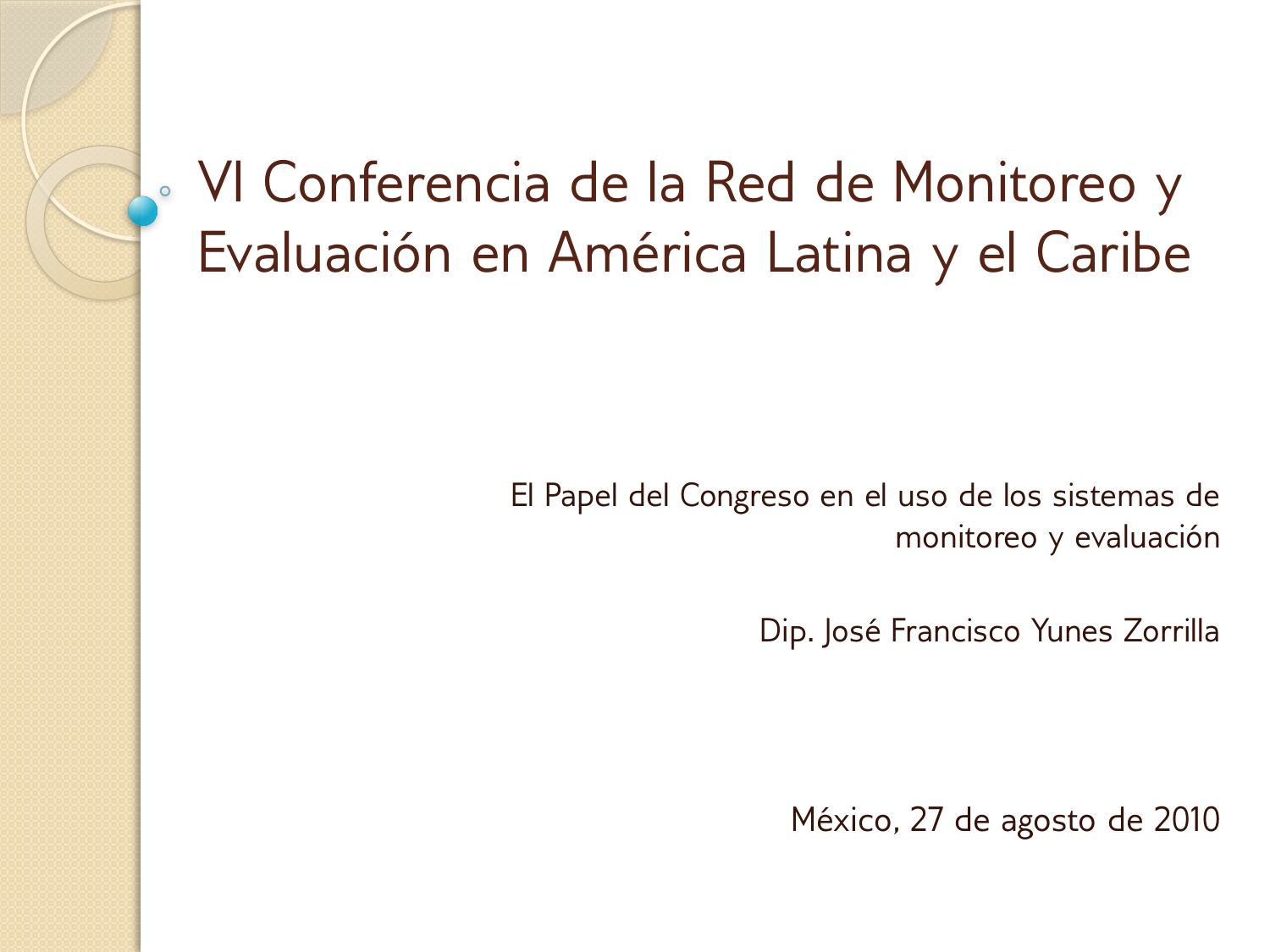

# VI Conferencia de la Red de Monitoreo y Evaluación en América Latina y el Caribe

El Papel del Congreso en el uso de los sistemas de monitoreo y evaluación

Dip. José Francisco Yunes Zorrilla
México, 27 de agosto de 2010